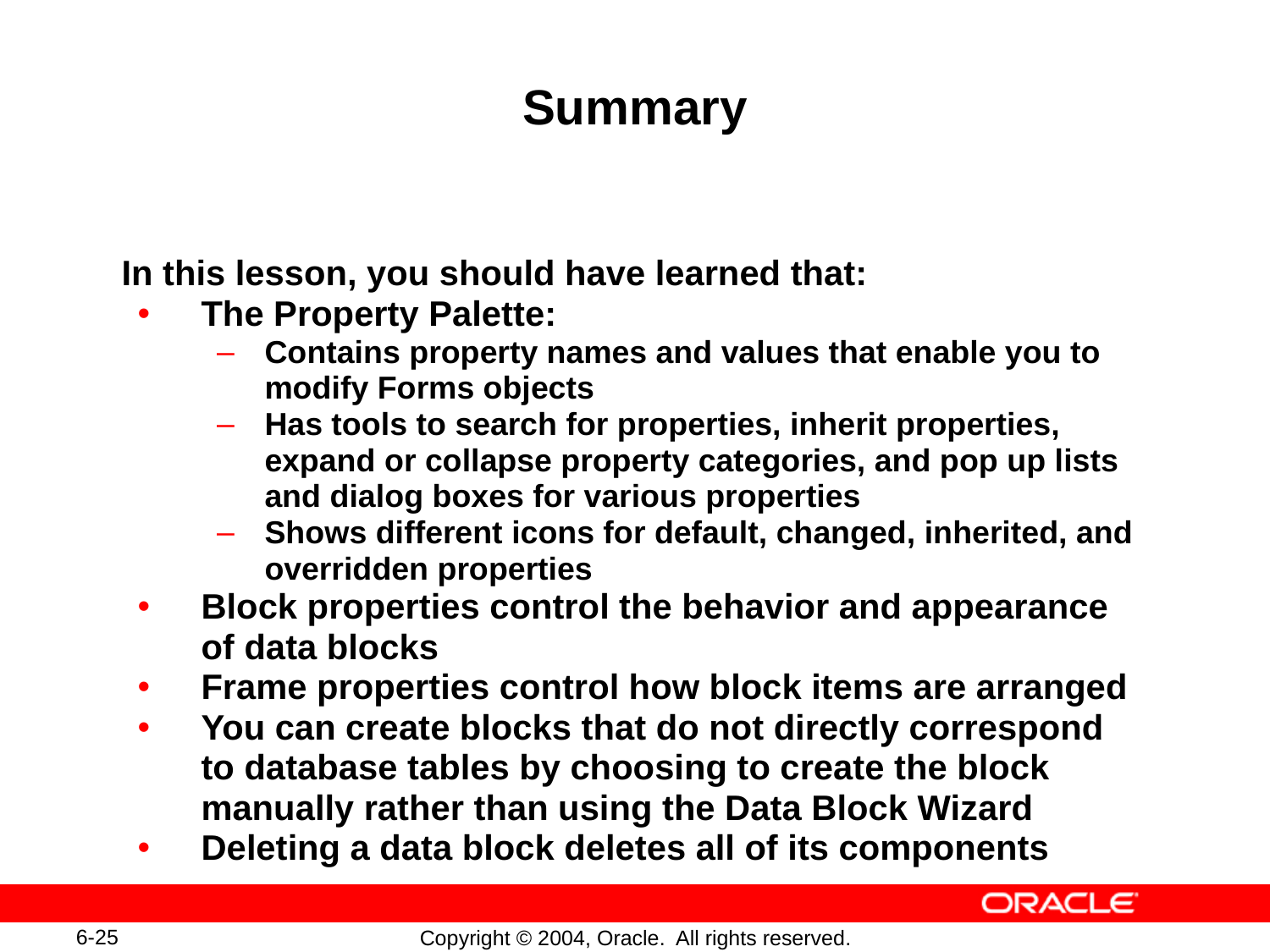

# Summary
In this lesson, you should have learned that:
The Property Palette:
Contains property names and values that enable you to modify Forms objects
Has tools to search for properties, inherit properties, expand or collapse property categories, and pop up lists and dialog boxes for various properties
Shows different icons for default, changed, inherited, and overridden properties
Block properties control the behavior and appearance of data blocks
Frame properties control how block items are arranged
You can create blocks that do not directly correspond to database tables by choosing to create the block manually rather than using the Data Block Wizard
Deleting a data block deletes all of its components